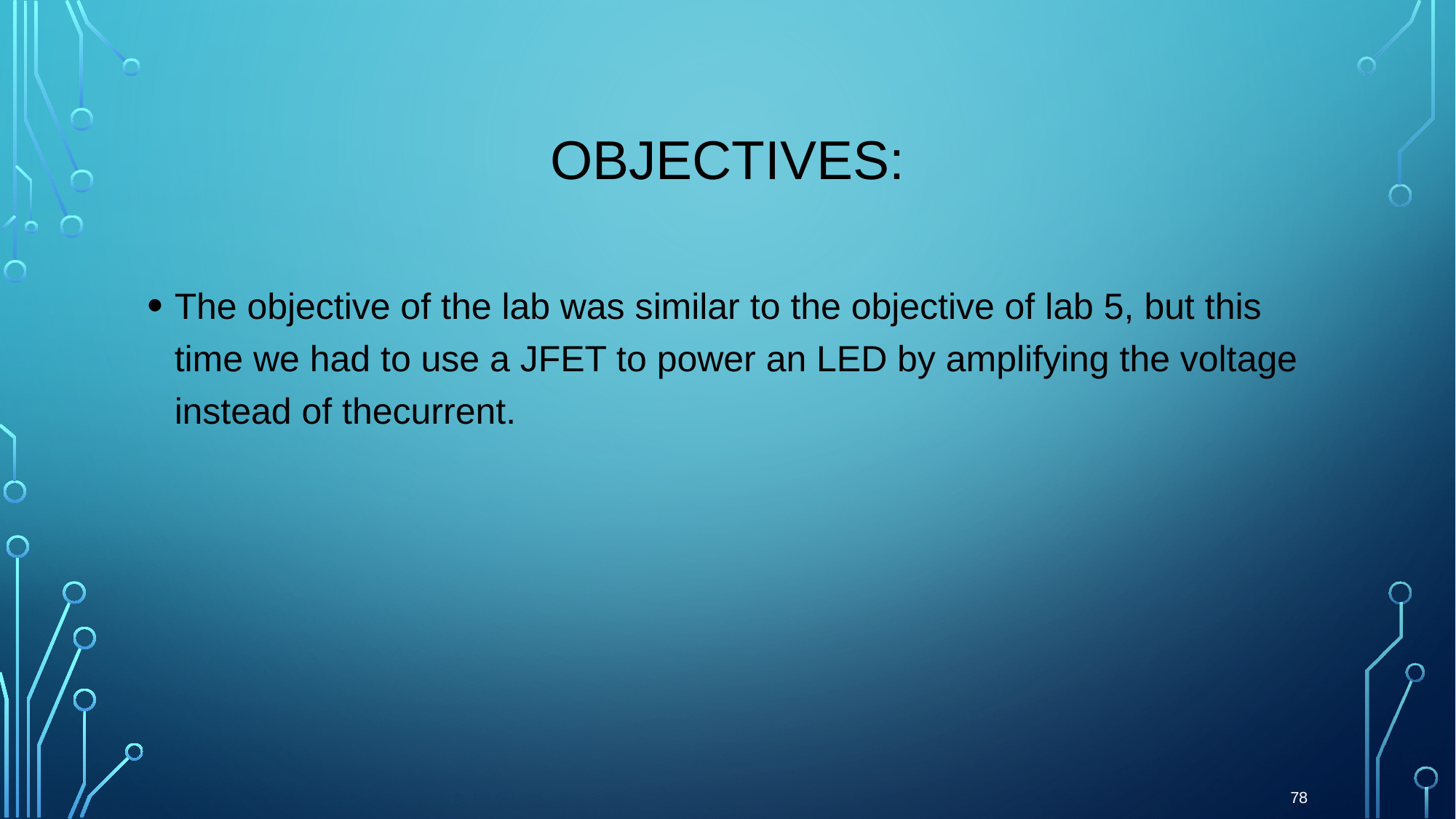

# Objectives:
The objective of the lab was similar to the objective of lab 5, but this time we had to use a JFET to power an LED by amplifying the voltage instead of thecurrent.
78